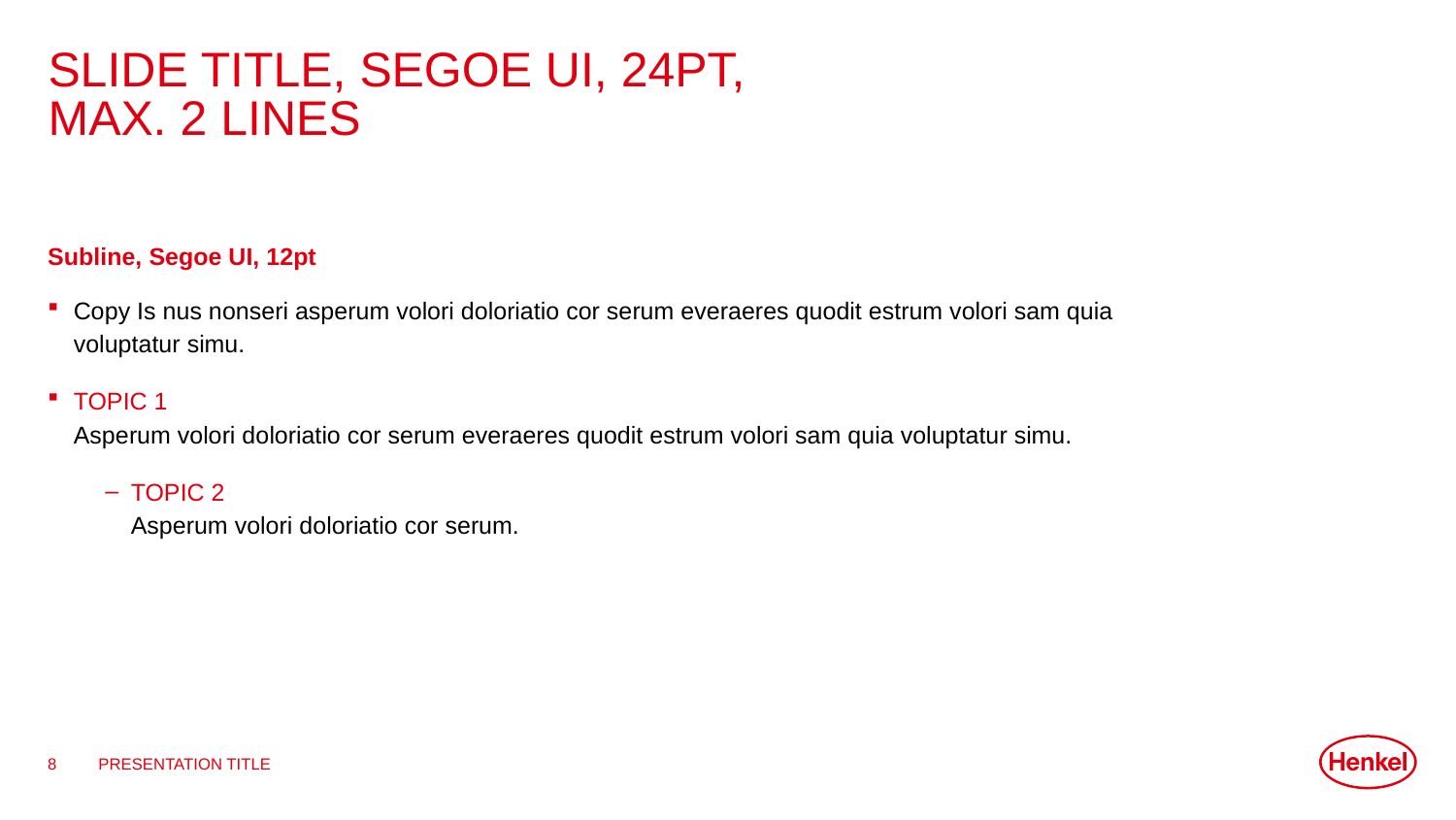

# Slide Title, Segoe UI, 24pt, Max. 2 Lines
Subline, Segoe UI, 12pt
Copy Is nus nonseri asperum volori doloriatio cor serum everaeres quodit estrum volori sam quia voluptatur simu.
TOPIC 1
Asperum volori doloriatio cor serum everaeres quodit estrum volori sam quia voluptatur simu.
TOPIC 2
Asperum volori doloriatio cor serum.
8
Presentation title